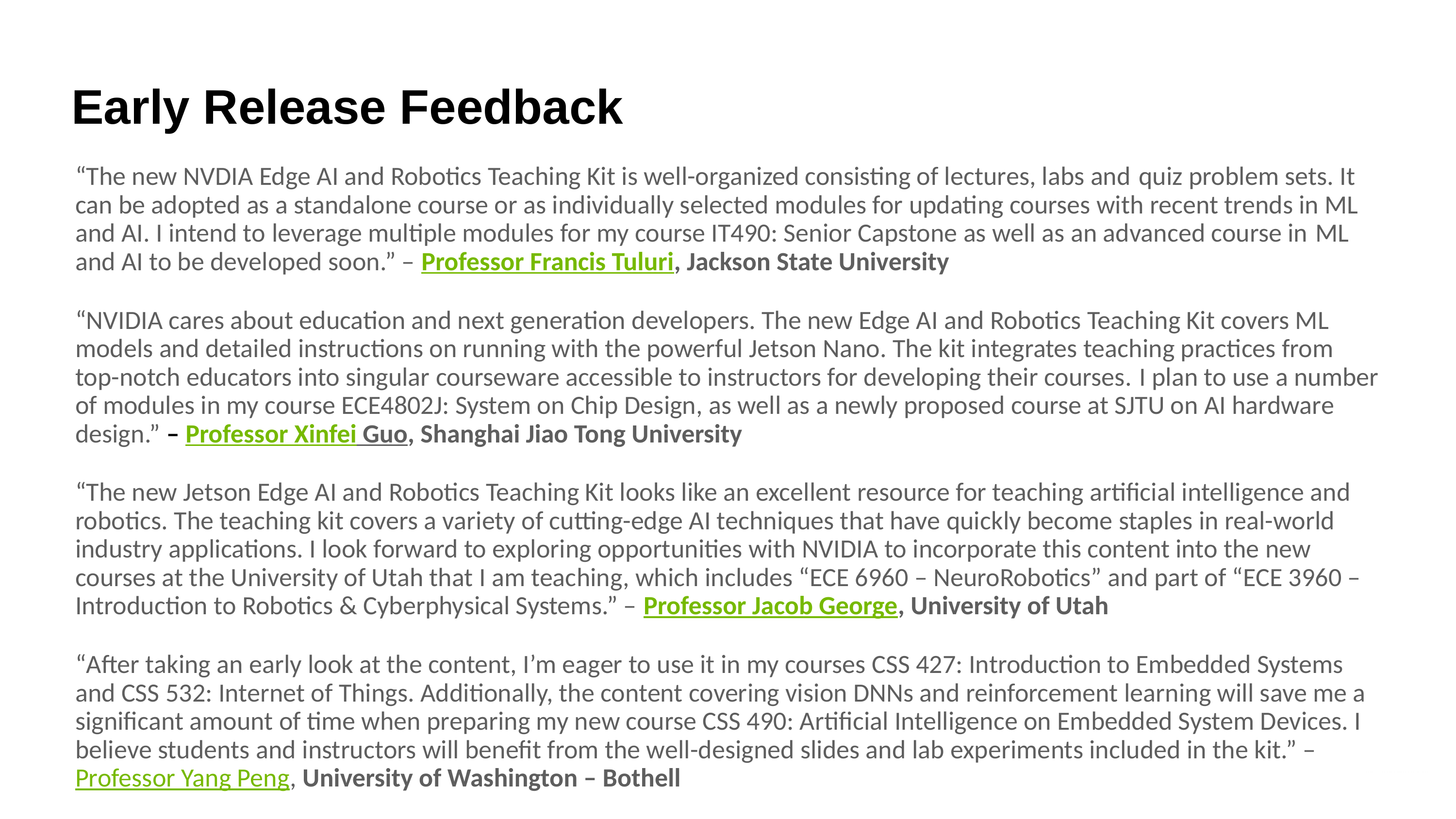

# Early Release Feedback
“The new NVDIA Edge AI and Robotics Teaching Kit is well-organized consisting of lectures, labs and quiz problem sets. It can be adopted as a standalone course or as individually selected modules for updating courses with recent trends in ML and AI. I intend to leverage multiple modules for my course IT490: Senior Capstone as well as an advanced course in ML and AI to be developed soon.” – Professor Francis Tuluri, Jackson State University
“NVIDIA cares about education and next generation developers. The new Edge AI and Robotics Teaching Kit covers ML models and detailed instructions on running with the powerful Jetson Nano. The kit integrates teaching practices from top-notch educators into singular courseware accessible to instructors for developing their courses. I plan to use a number of modules in my course ECE4802J: System on Chip Design, as well as a newly proposed course at SJTU on AI hardware design.” – Professor Xinfei Guo, Shanghai Jiao Tong University
“The new Jetson Edge AI and Robotics Teaching Kit looks like an excellent resource for teaching artificial intelligence and robotics. The teaching kit covers a variety of cutting-edge AI techniques that have quickly become staples in real-world industry applications. I look forward to exploring opportunities with NVIDIA to incorporate this content into the new courses at the University of Utah that I am teaching, which includes “ECE 6960 – NeuroRobotics” and part of “ECE 3960 – Introduction to Robotics & Cyberphysical Systems.” – Professor Jacob George, University of Utah
“After taking an early look at the content, I’m eager to use it in my courses CSS 427: Introduction to Embedded Systems and CSS 532: Internet of Things. Additionally, the content covering vision DNNs and reinforcement learning will save me a significant amount of time when preparing my new course CSS 490: Artificial Intelligence on Embedded System Devices. I believe students and instructors will benefit from the well-designed slides and lab experiments included in the kit.” – Professor Yang Peng, University of Washington – Bothell